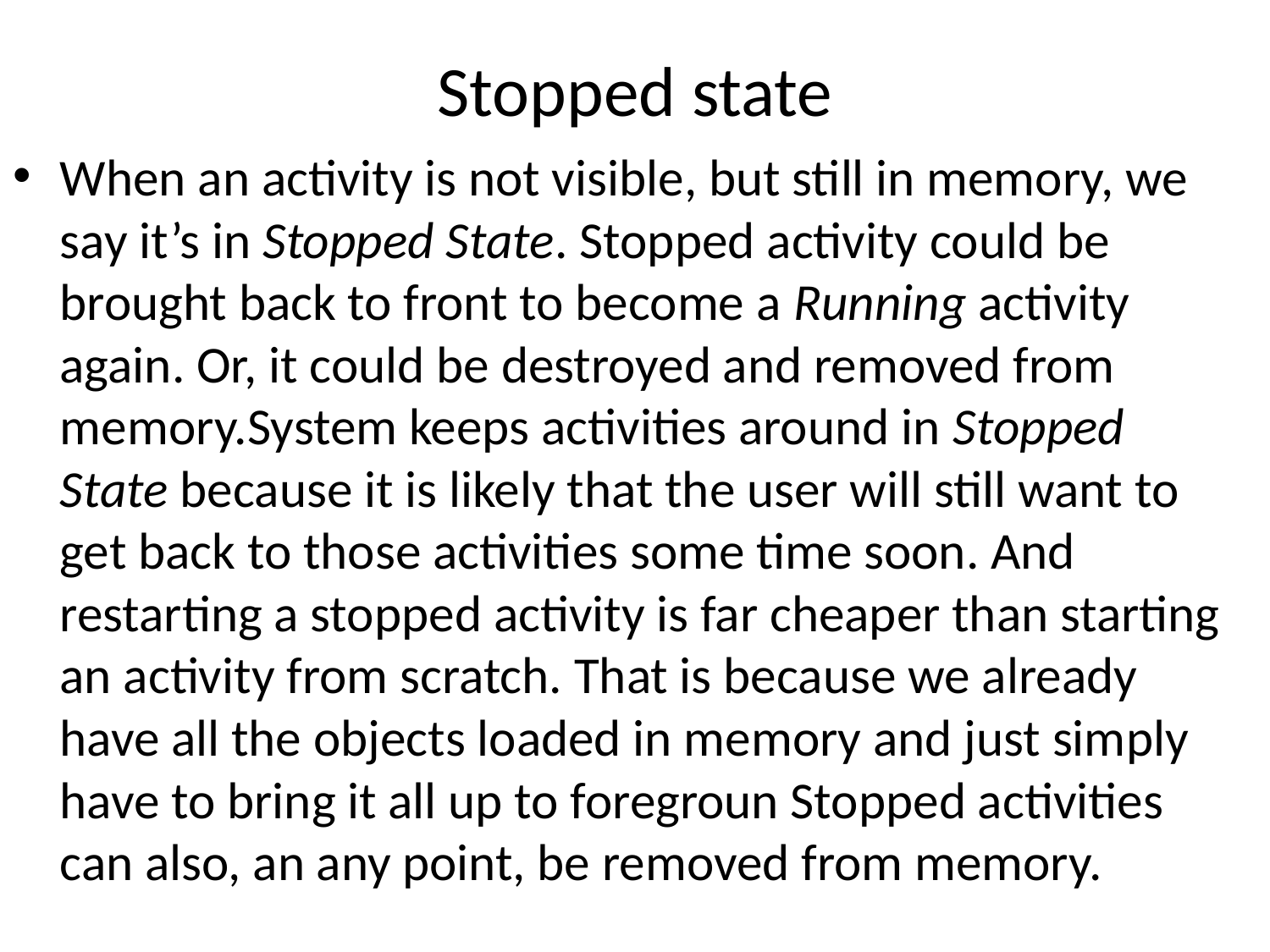

# Stopped state
When an activity is not visible, but still in memory, we say it’s in Stopped State. Stopped activity could be brought back to front to become a Running activity again. Or, it could be destroyed and removed from memory.System keeps activities around in Stopped State because it is likely that the user will still want to get back to those activities some time soon. And restarting a stopped activity is far cheaper than starting an activity from scratch. That is because we already have all the objects loaded in memory and just simply have to bring it all up to foregroun Stopped activities can also, an any point, be removed from memory.